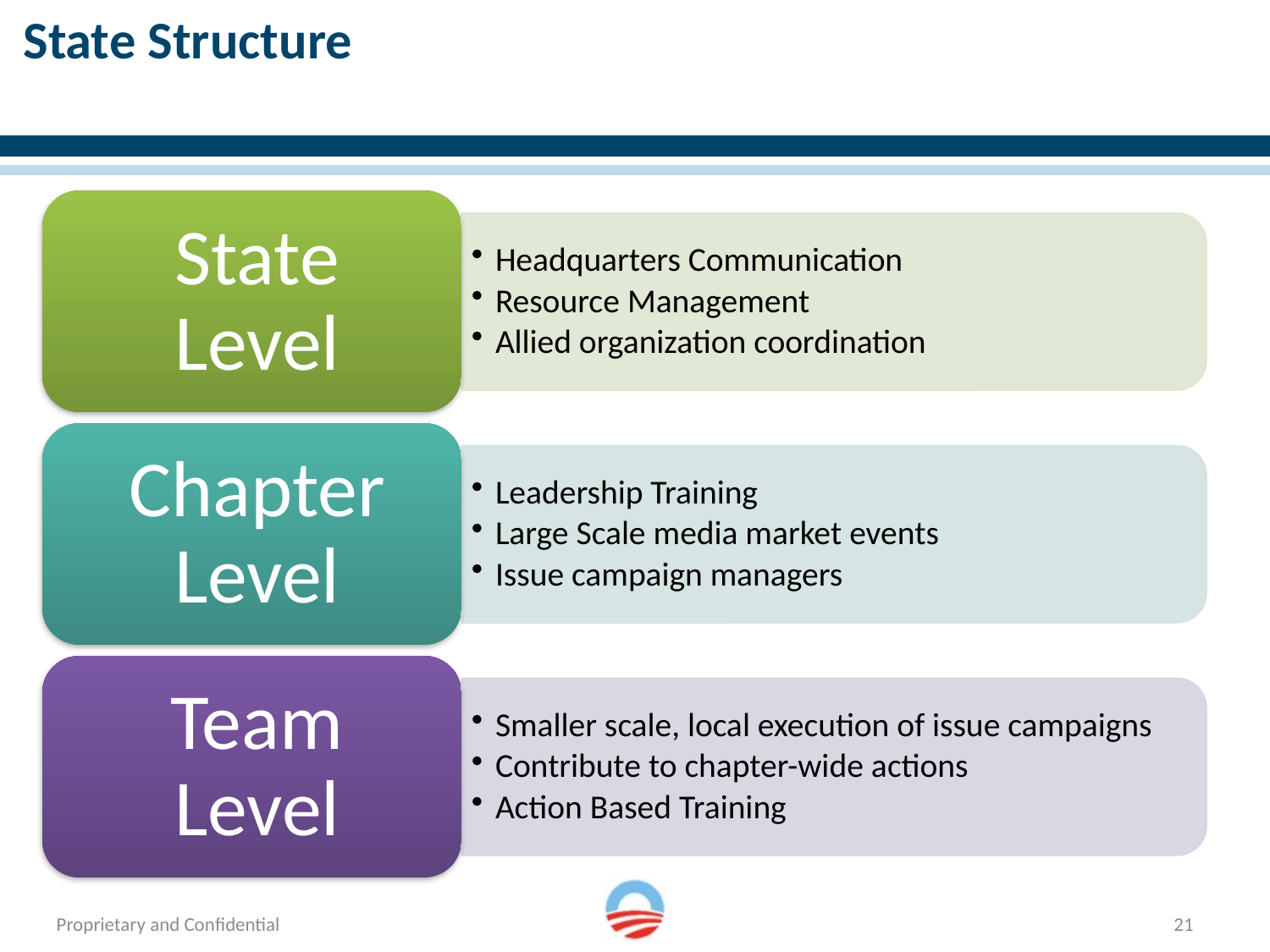

# State Structure
Headquarters Communication
Resource Management
Allied organization coordination
State Level
Leadership Training
Large Scale media market events
Issue campaign managers
Chapter Level
Smaller scale, local execution of issue campaigns
Contribute to chapter-wide actions
Action Based Training
Team Level
21